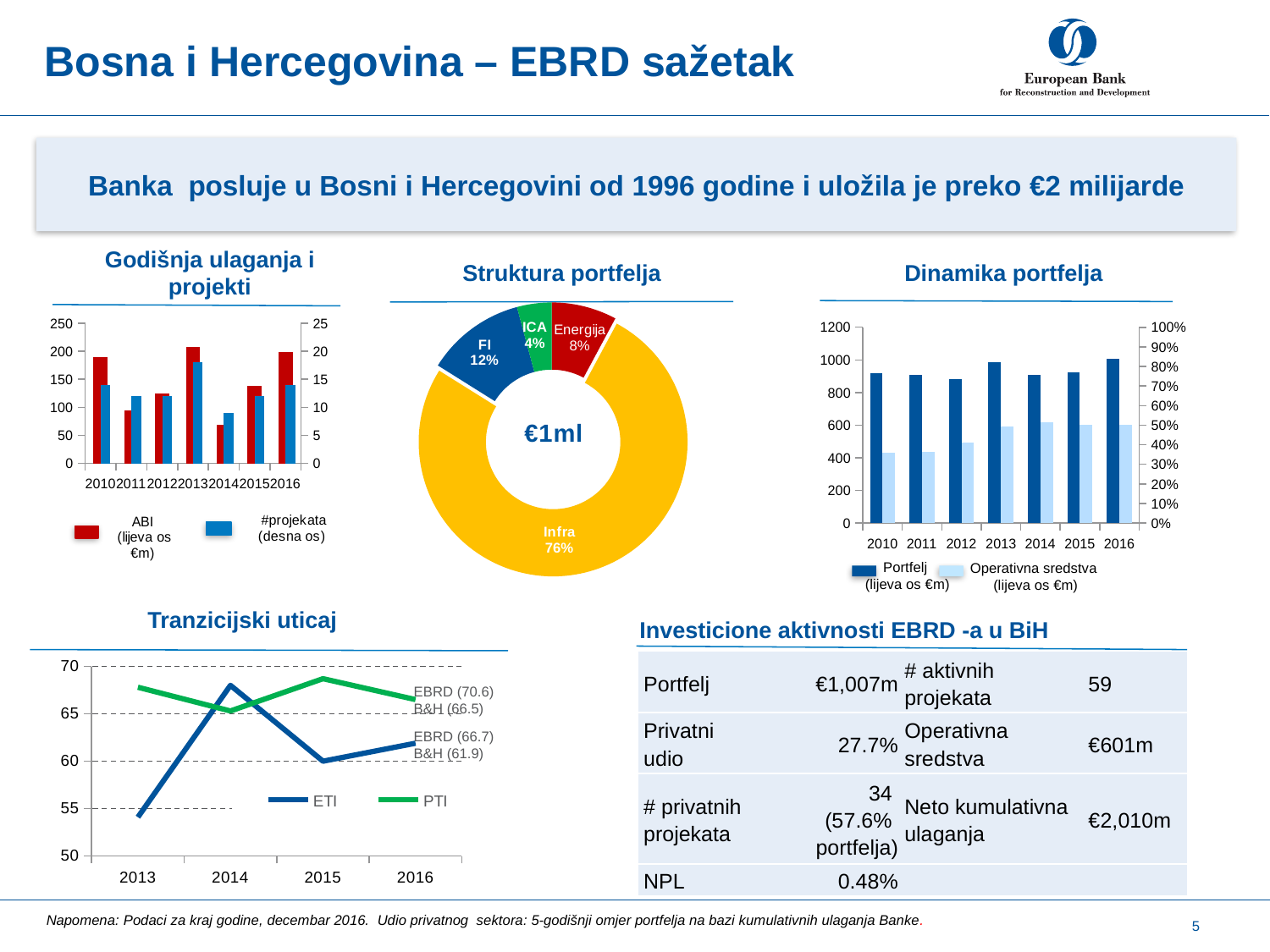

# Bosna i Hercegovina – EBRD sažetak
Banka  posluje u Bosni i Hercegovini od 1996 godine i uložila je preko €2 milijarde
Godišnja ulaganja i projekti
Struktura portfelja
Dinamika portfelja

### Chart

| Category | Column1 |
|---|---|
| Energy | 79.0 |
| Infra | 766.0 |
| FI | 120.0 |
| ICA | 42.0 |

### Chart

| Category | ABI (€m) |  | Number of projects |
|---|---|---|---|
| 2010 | 190.0 | None | 14.0 |
| 2011 | 94.0 | None | 12.0 |
| 2012 | 125.0 | None | 12.0 |
| 2013 | 208.0 | None | 18.0 |
| 2014 | 68.0 | None | 9.0 |
| 2015 | 138.0 | None | 12.0 |
| 2016 | 199.0 | None | 14.0 |

### Chart

| Category | Portfolio (€m) | Operating Assets (€m) |  |
|---|---|---|---|
| 2010 | 921.0 | 432.0 | None |
| 2011 | 908.0 | 438.0 | None |
| 2012 | 883.0 | 492.0 | None |
| 2013 | 985.0 | 591.0 | None |
| 2014 | 908.0 | 618.0 | None |
| 2015 | 926.0 | 602.0 | None |
| 2016 | 1007.0 | 601.0 | None |
Portfelj
 (lijeva os €m)
Operativna sredstva
 (lijeva os €m)

Tranzicijski uticaj
Investicione aktivnosti EBRD -a u BiH

### Chart

| Category | ETI
 | PTI |
|---|---|---|
| 2013 | 54.1 | 67.8 |
| 2014 | 68.0 | 65.3 |
| 2015 | 60.0 | 68.7 |
| 2016 | 61.9 | 66.5 |
EBRD (70.6)
B&H (66.5)
EBRD (66.7)
B&H (61.9)
| Portfelj | €1,007m | # aktivnih projekata | 59 |
| --- | --- | --- | --- |
| Privatni udio | 27.7% | Operativna sredstva | €601m |
| # privatnih projekata | 34 (57.6% portfelja) | Neto kumulativna ulaganja | €2,010m |
| NPL | 0.48% |  |  |
5
Napomena: Podaci za kraj godine, decembar 2016.  Udio privatnog  sektora: 5-godišnji omjer portfelja na bazi kumulativnih ulaganja Banke.